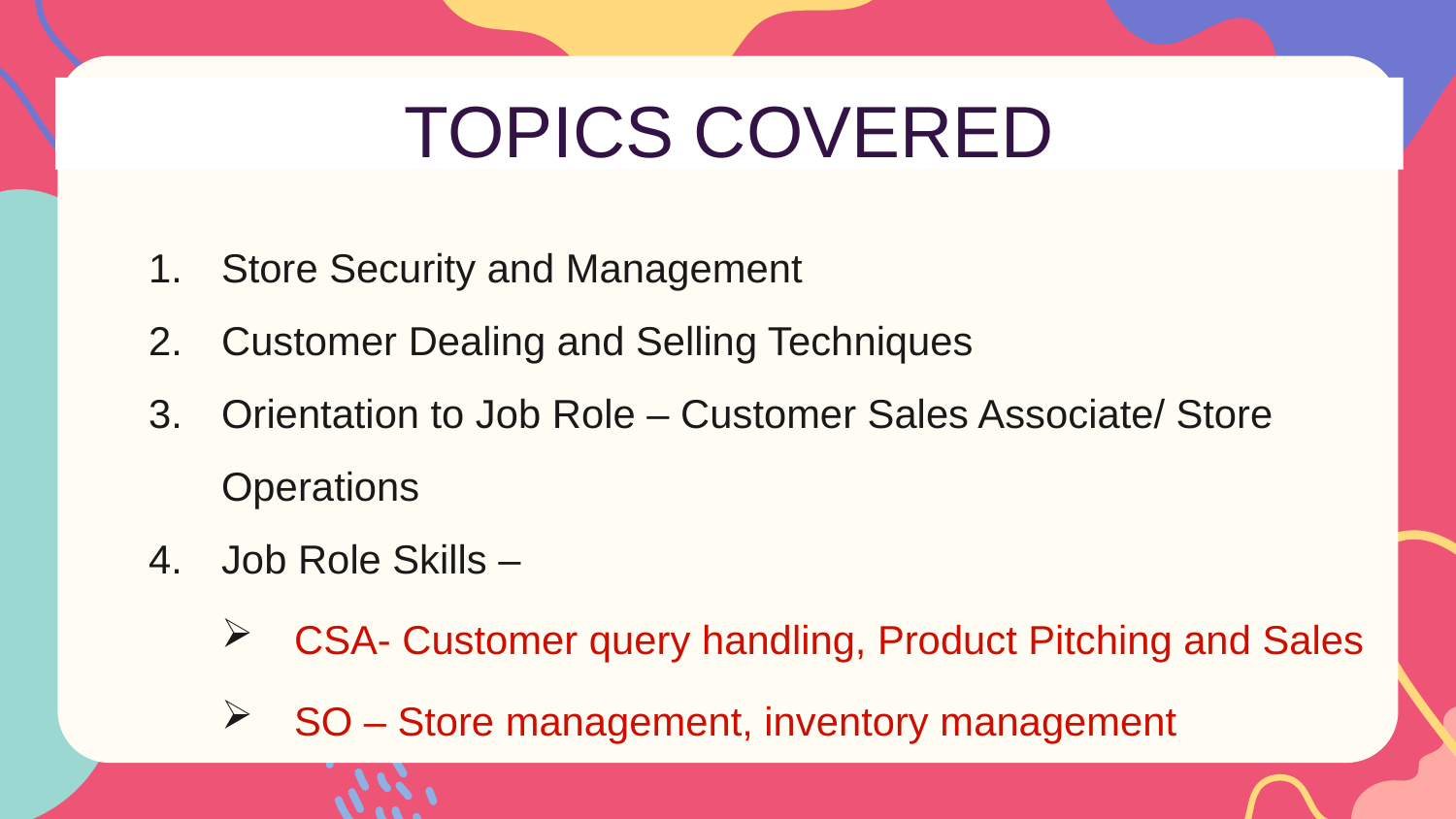

TOPICS COVERED
Store Security and Management
Customer Dealing and Selling Techniques
Orientation to Job Role – Customer Sales Associate/ Store Operations
Job Role Skills –
CSA- Customer query handling, Product Pitching and Sales
SO – Store management, inventory management